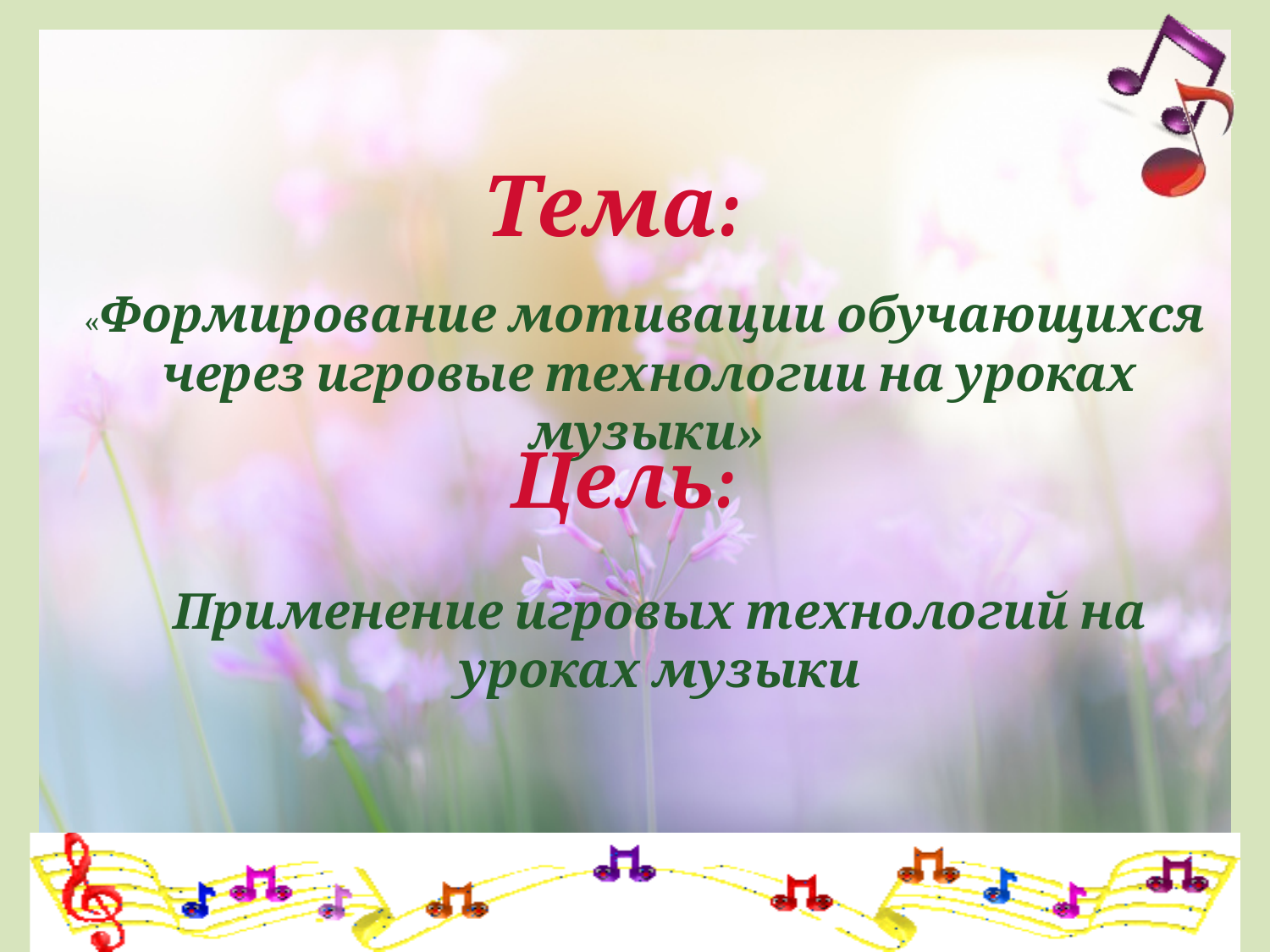

Тема:
«Формирование мотивации обучающихся
 через игровые технологии на уроках музыки»
Цель:
Применение игровых технологий на уроках музыки